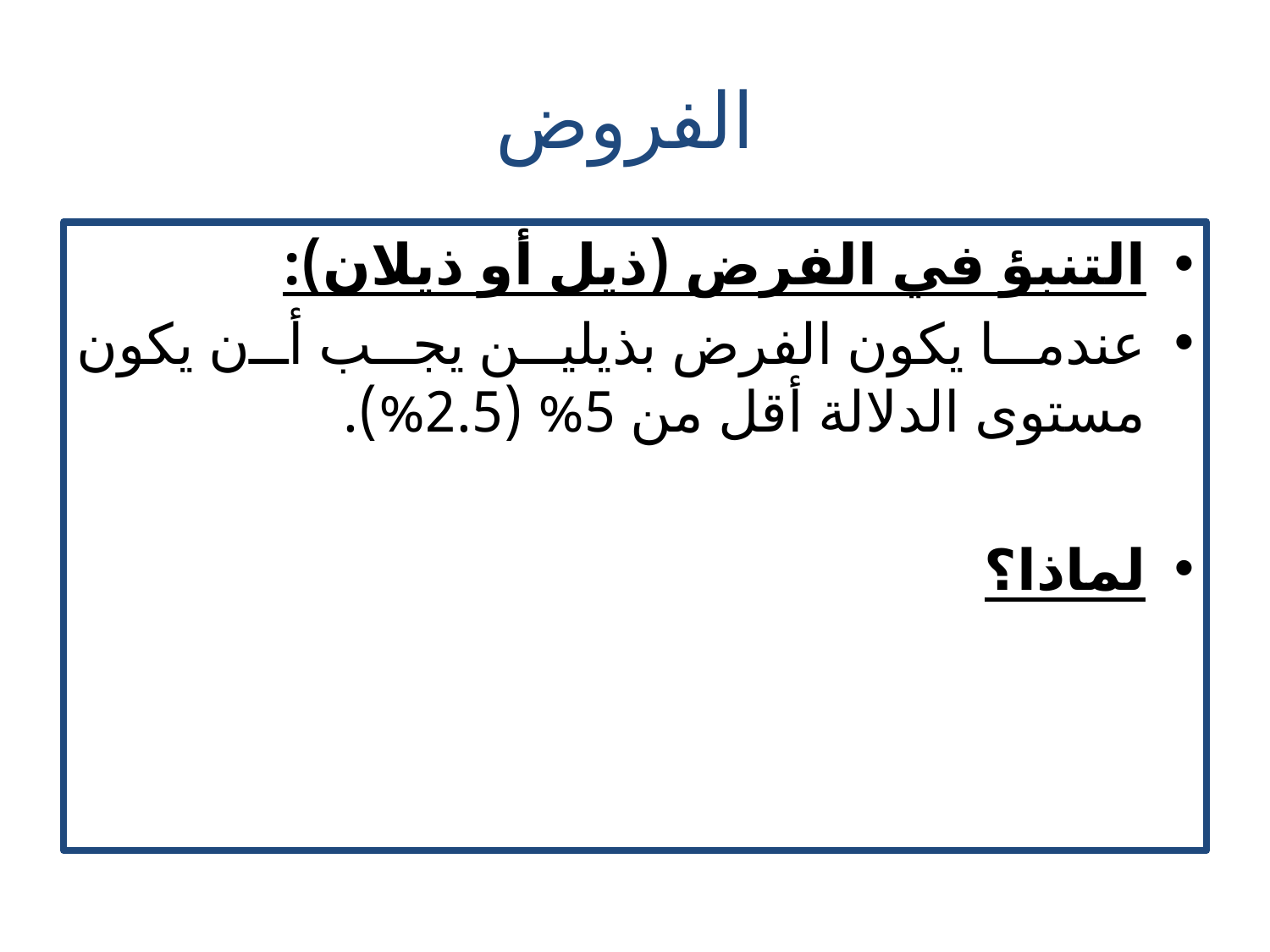

# الفروض
التنبؤ في الفرض (ذيل أو ذيلان):
عندما يكون الفرض بذيلين يجب أن يكون مستوى الدلالة أقل من 5% (2.5%).

لماذا؟